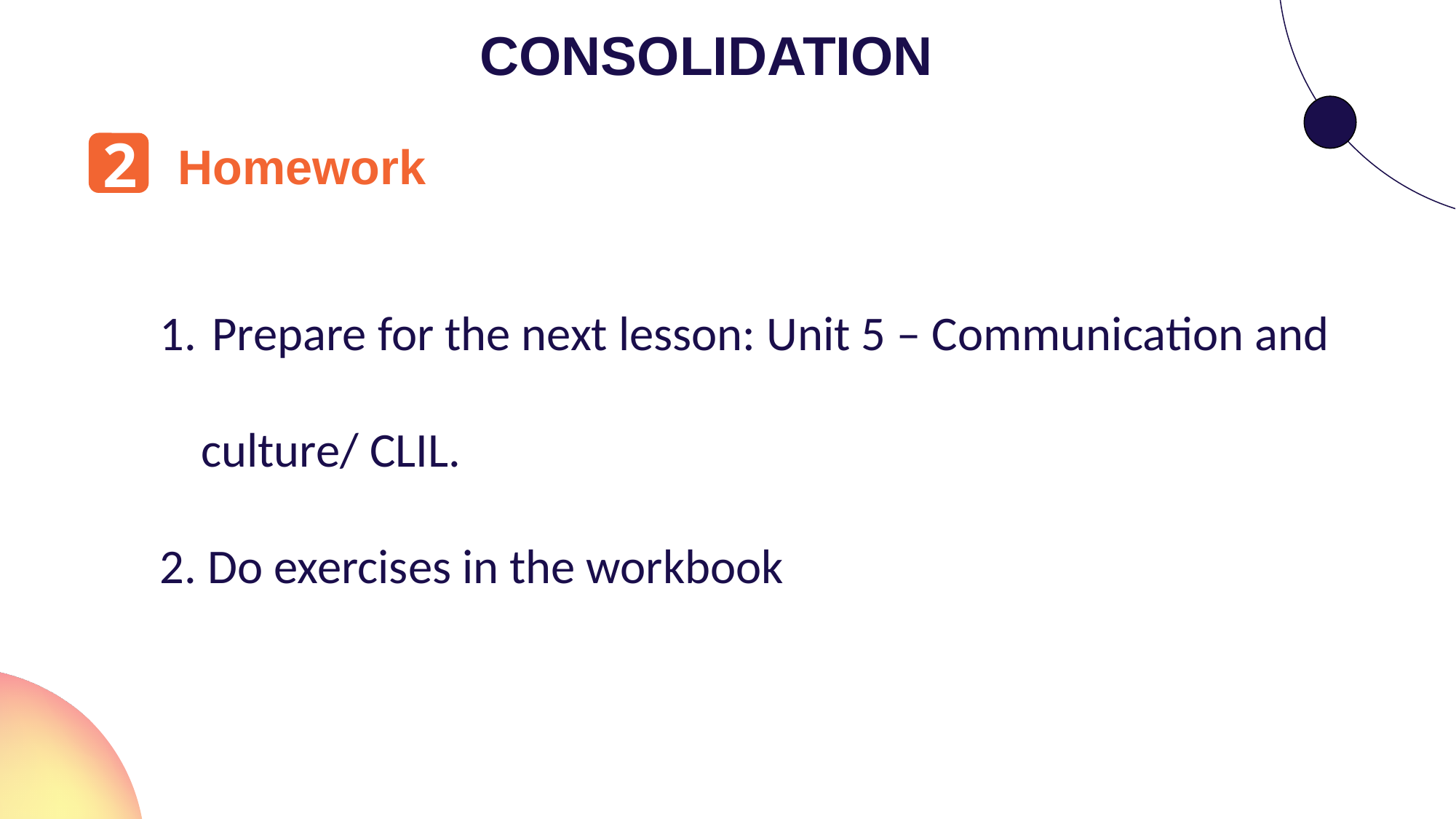

CONSOLIDATION
2
Homework

 Prepare for the next lesson: Unit 5 – Communication and culture/ CLIL.
2. Do exercises in the workbook